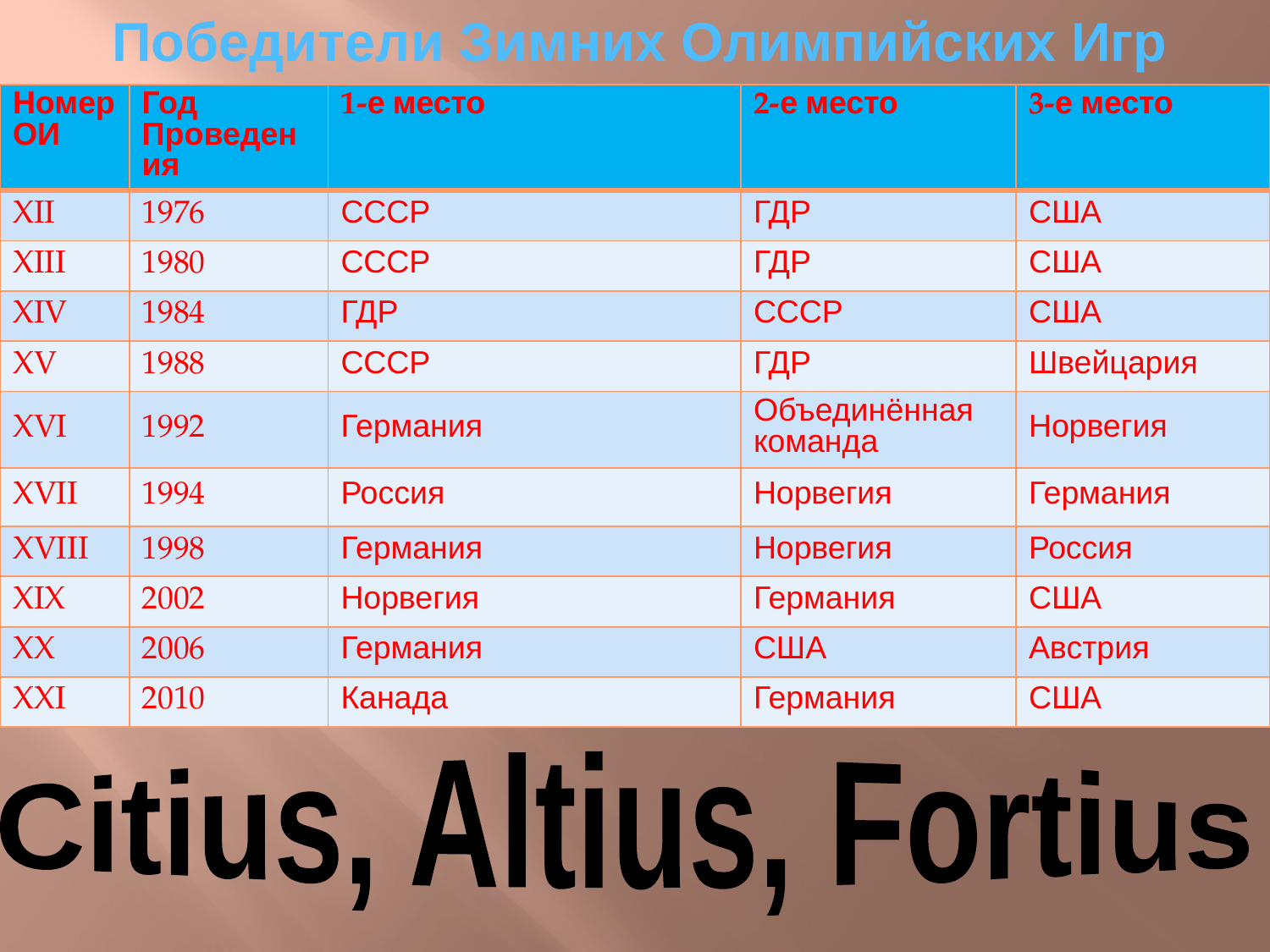

# Победители Зимних Олимпийских Игр
| Номер ОИ | Год Проведения | 1-е место | 2-е место | 3-е место |
| --- | --- | --- | --- | --- |
| XII | 1976 | СССР | ГДР | США |
| XIII | 1980 | СССР | ГДР | США |
| XIV | 1984 | ГДР | СССР | США |
| XV | 1988 | СССР | ГДР | Швейцария |
| XVI | 1992 | Германия | Объединённая команда | Норвегия |
| XVII | 1994 | Россия | Норвегия | Германия |
| XVIII | 1998 | Германия | Норвегия | Россия |
| XIX | 2002 | Норвегия | Германия | США |
| XX | 2006 | Германия | США | Австрия |
| XXI | 2010 | Канада | Германия | США |
 Citius, Altius, Fortius